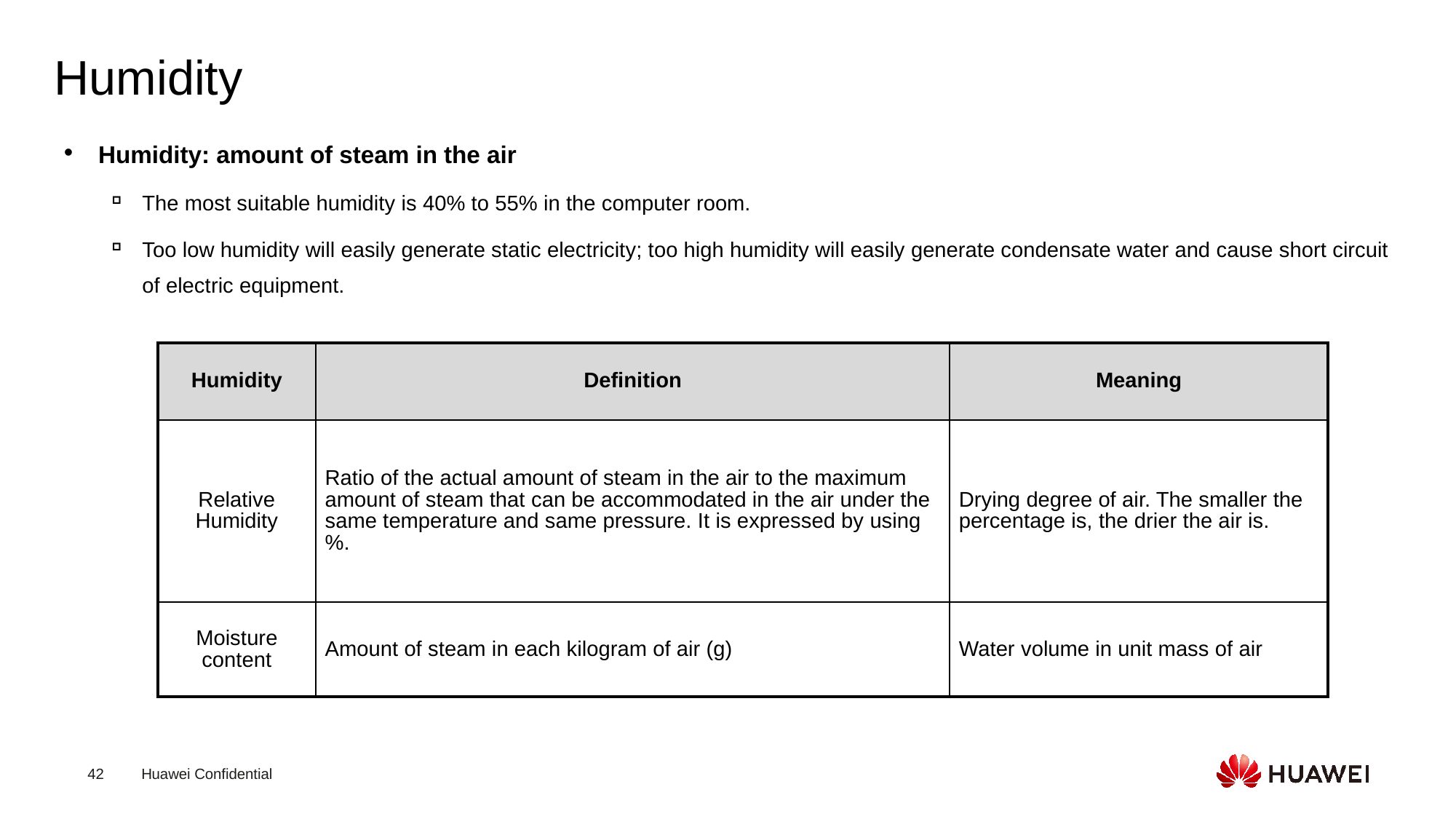

# Humidity
Humidity: amount of steam in the air
The most suitable humidity is 40% to 55% in the computer room.
Too low humidity will easily generate static electricity; too high humidity will easily generate condensate water and cause short circuit of electric equipment.
| Humidity | Definition | Meaning |
| --- | --- | --- |
| Relative Humidity | Ratio of the actual amount of steam in the air to the maximum amount of steam that can be accommodated in the air under the same temperature and same pressure. It is expressed by using %. | Drying degree of air. The smaller the percentage is, the drier the air is. |
| Moisture content | Amount of steam in each kilogram of air (g) | Water volume in unit mass of air |